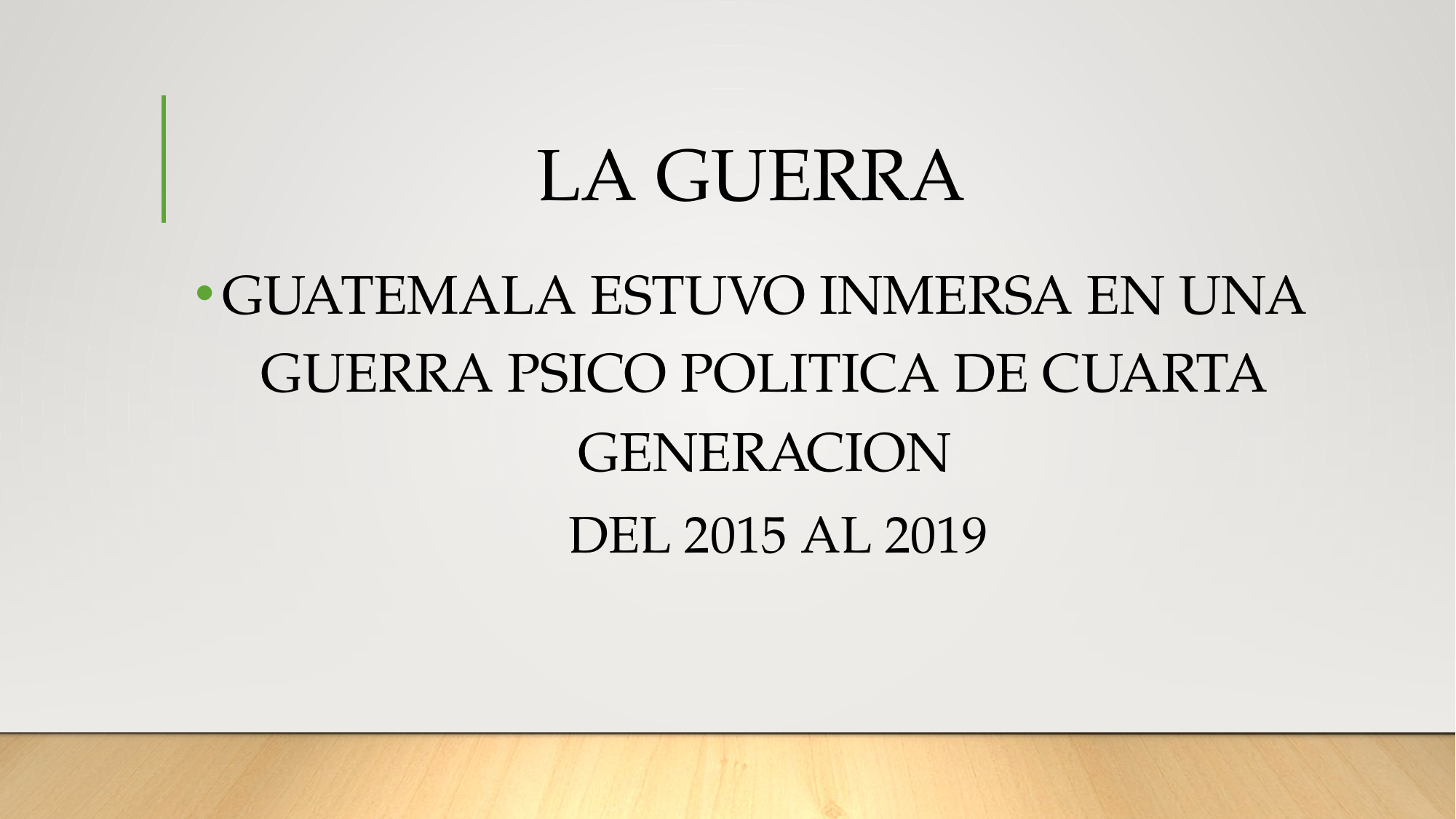

# LA GUERRA
GUATEMALA ESTUVO INMERSA EN UNA GUERRA PSICO POLITICA DE CUARTA GENERACION
DEL 2015 AL 2019